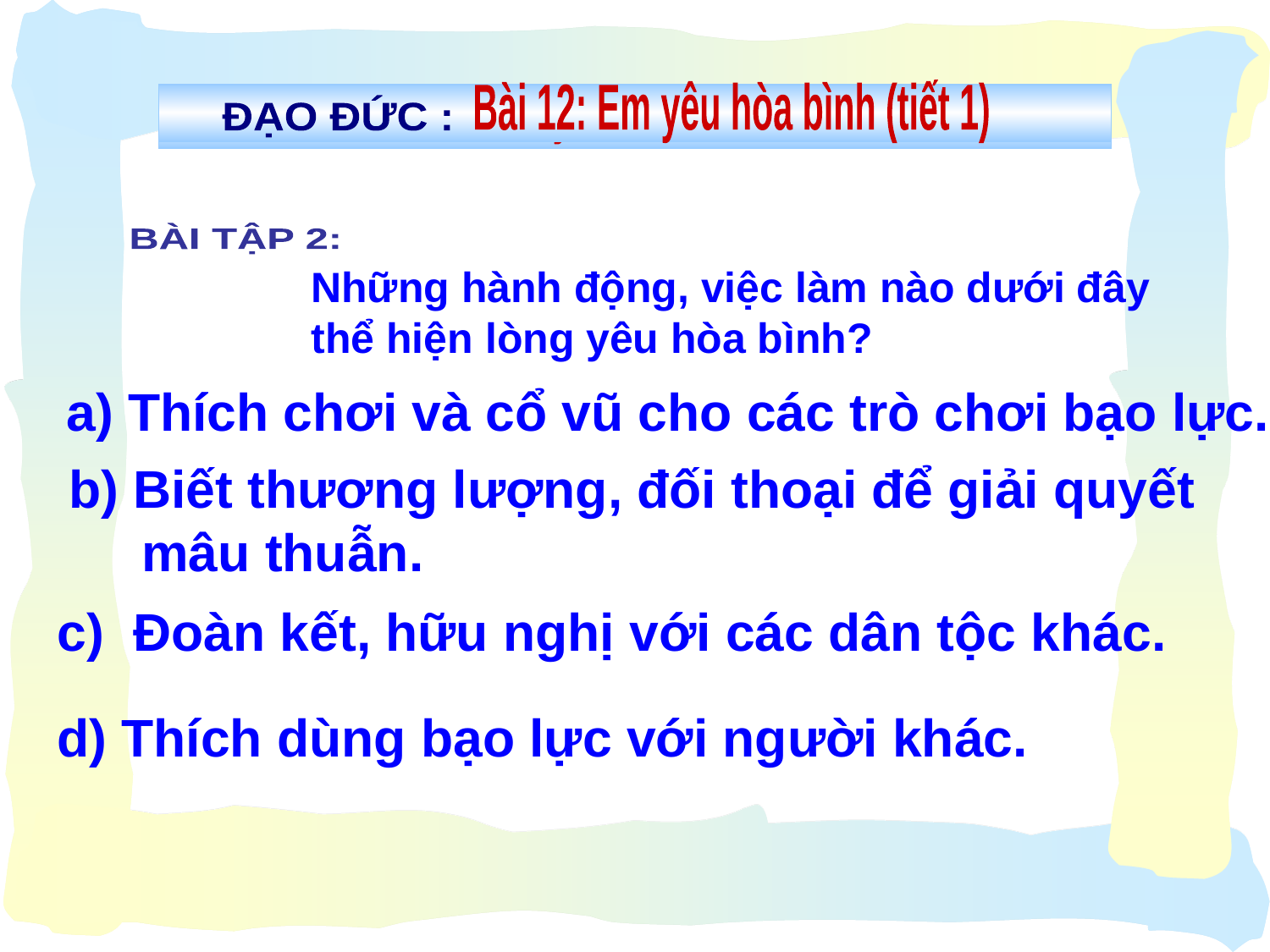

Bài 12: Em yêu hòa bình (tiết 1)

ĐẠO ĐỨC :

Em yêu hòa bình
ĐẠO ĐỨC :
BÀI TẬP 2:
Những hành động, việc làm nào dưới đây
thể hiện lòng yêu hòa bình?
a) Thích chơi và cổ vũ cho các trò chơi bạo lực.
b) Biết thương lượng, đối thoại để giải quyết
     mâu thuẫn.
c)  Đoàn kết, hữu nghị với các dân tộc khác.
d) Thích dùng bạo lực với người khác.